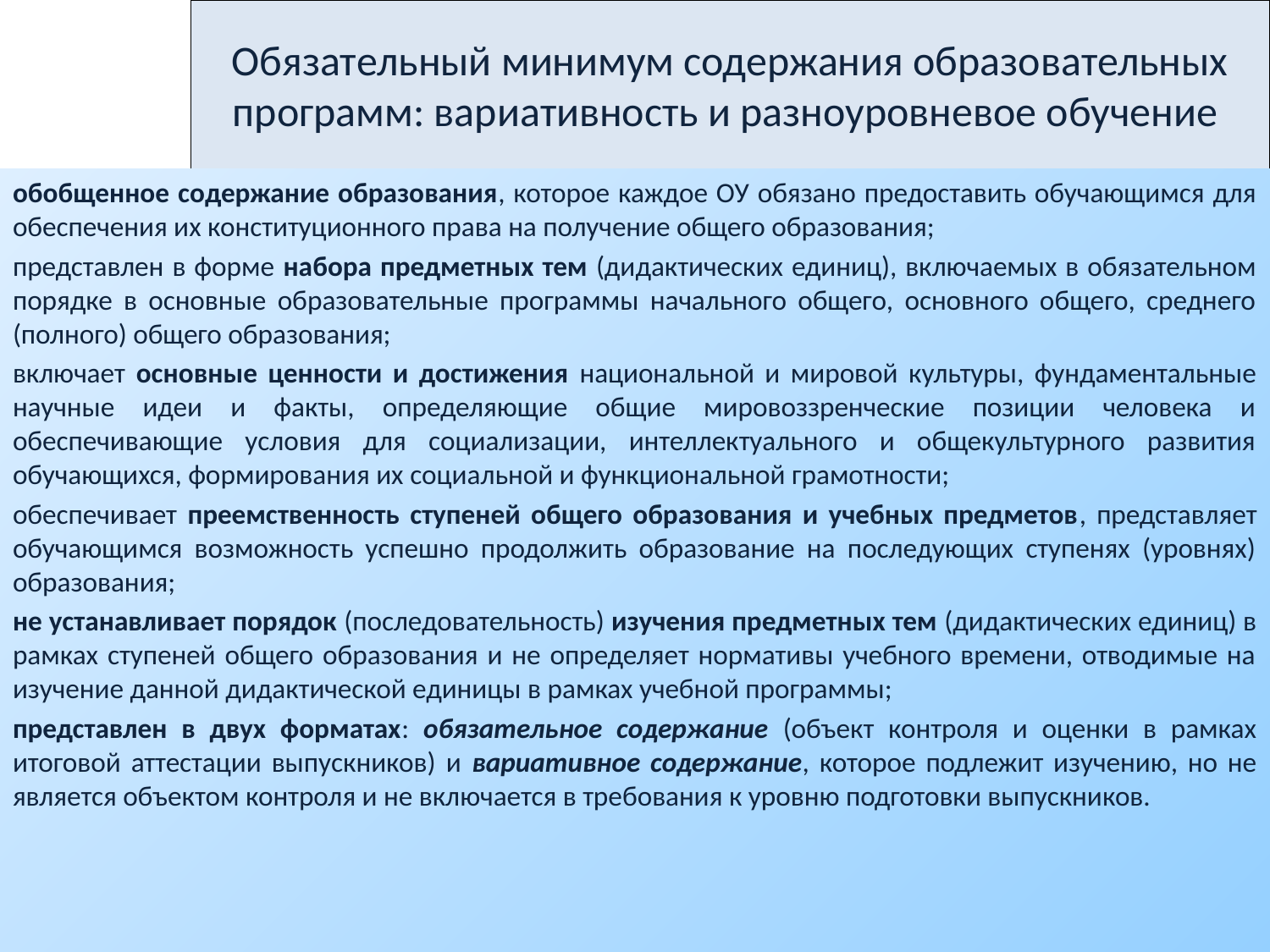

# Обязательный минимум содержания образовательных программ: вариативность и разноуровневое обучение
обобщенное содержание образования, которое каждое ОУ обязано предоставить обучающимся для обеспечения их конституционного права на получение общего образования;
представлен в форме набора предметных тем (дидактических единиц), включаемых в обязательном порядке в основные образовательные программы начального общего, основного общего, среднего (полного) общего образования;
включает основные ценности и достижения национальной и мировой культуры, фундаментальные научные идеи и факты, определяющие общие мировоззренческие позиции человека и обеспечивающие условия для социализации, интеллектуального и общекультурного развития обучающихся, формирования их социальной и функциональной грамотности;
обеспечивает преемственность ступеней общего образования и учебных предметов, представляет обучающимся возможность успешно продолжить образование на последующих ступенях (уровнях) образования;
не устанавливает порядок (последовательность) изучения предметных тем (дидактических единиц) в рамках ступеней общего образования и не определяет нормативы учебного времени, отводимые на изучение данной дидактической единицы в рамках учебной программы;
представлен в двух форматах: обязательное содержание (объект контроля и оценки в рамках итоговой аттестации выпускников) и вариативное содержание, которое подлежит изучению, но не является объектом контроля и не включается в требования к уровню подготовки выпускников.